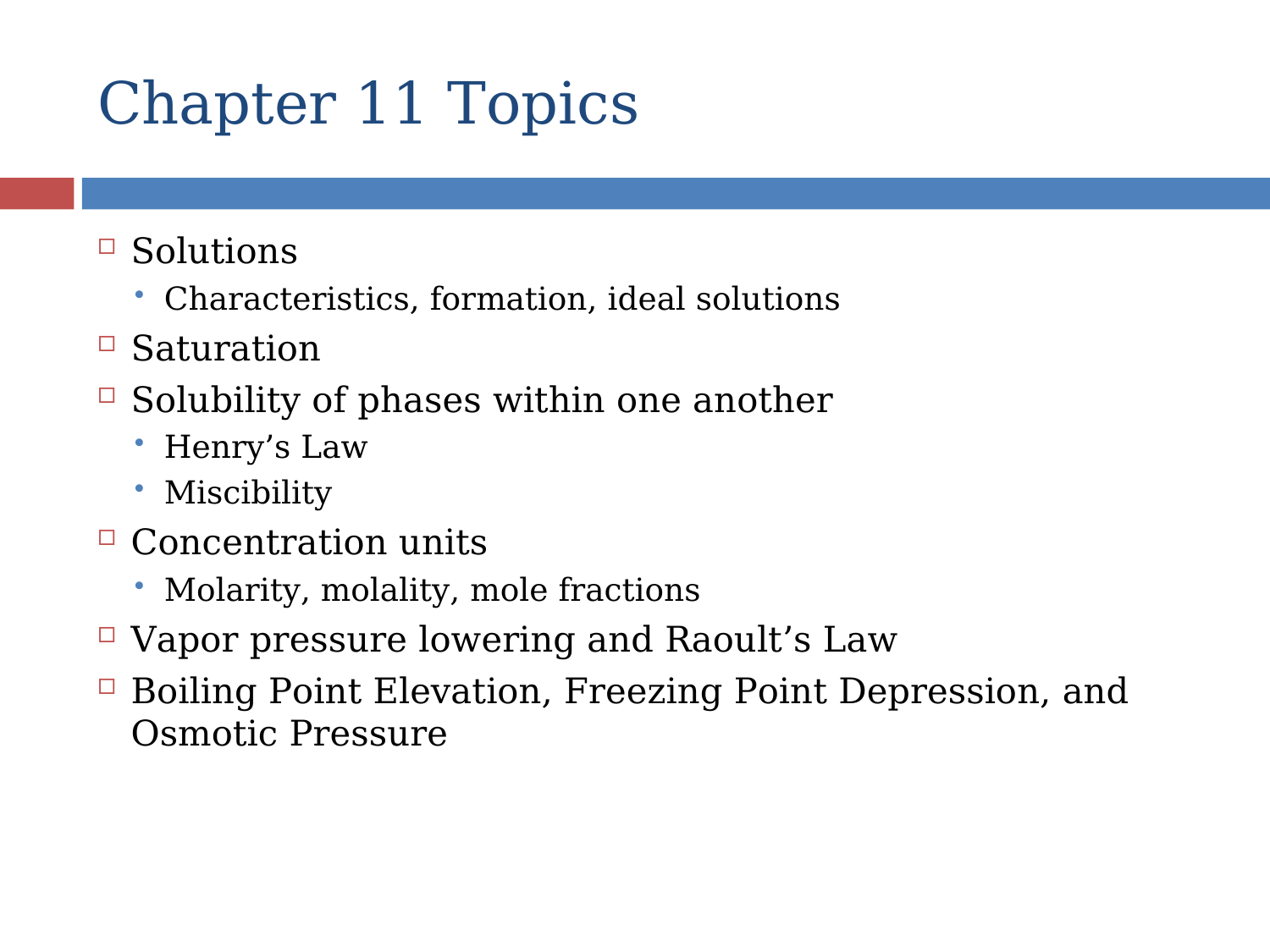

# Chapter 11 Topics
Solutions
Characteristics, formation, ideal solutions
Saturation
Solubility of phases within one another
Henry’s Law
Miscibility
Concentration units
Molarity, molality, mole fractions
Vapor pressure lowering and Raoult’s Law
Boiling Point Elevation, Freezing Point Depression, and Osmotic Pressure